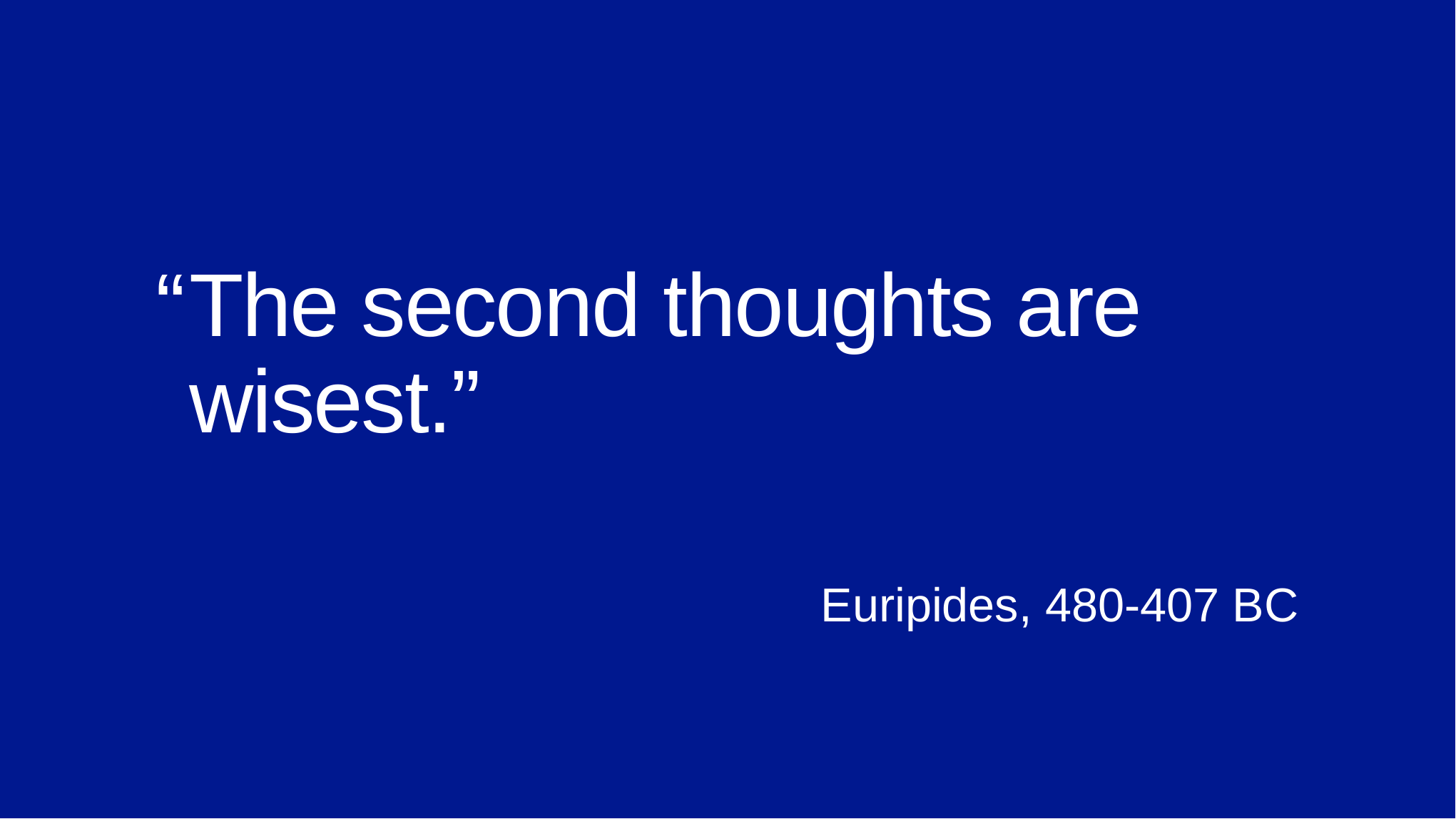

# “	The second thoughts are wisest.”
Euripides, 480-407 BC